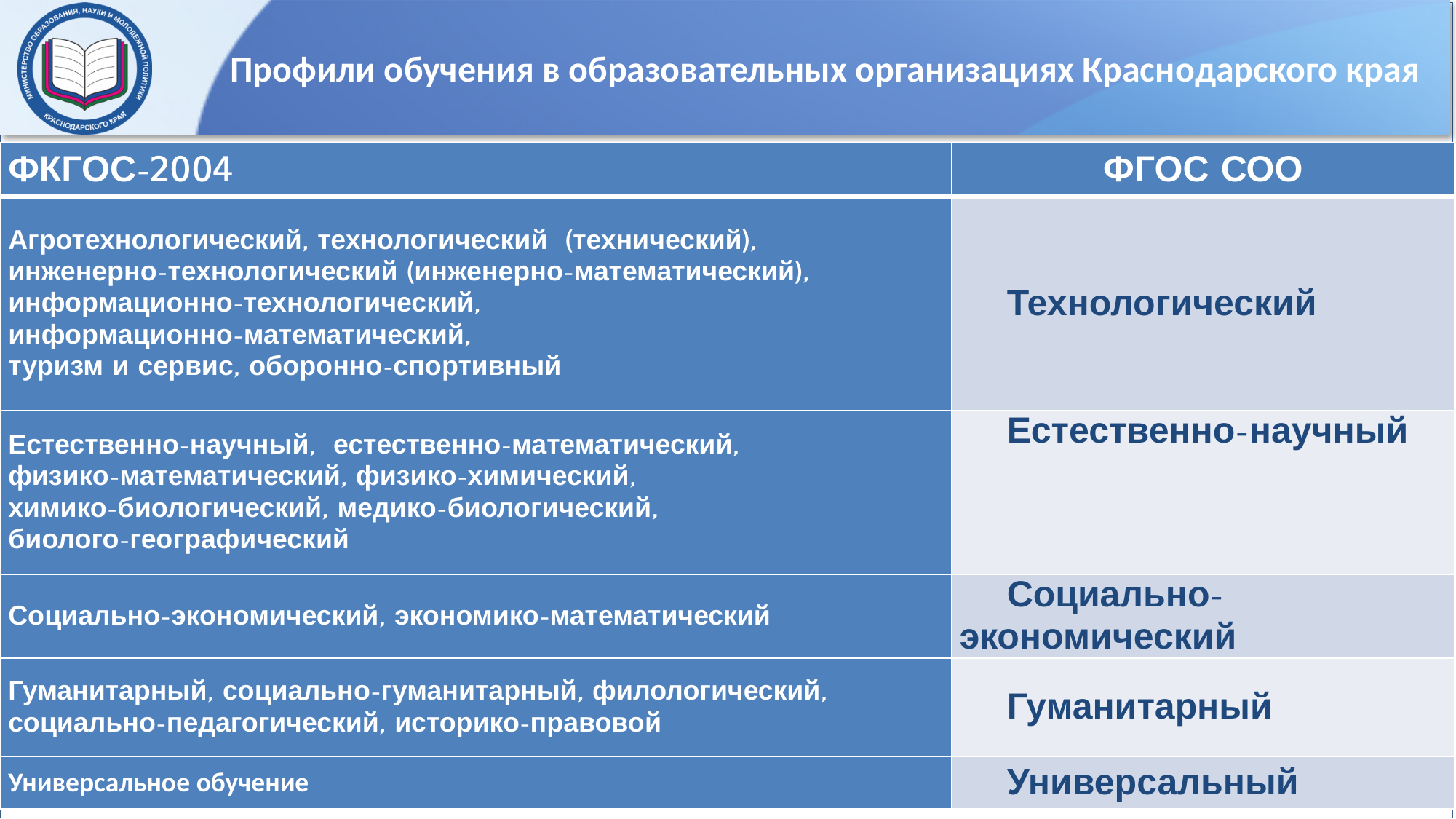

# Профили обучения в образовательных организациях Краснодарского края
| ФКГОС-2004 | ФГОС СОО |
| --- | --- |
| Агротехнологический, технологический (технический), инженерно-технологический (инженерно-математический), информационно-технологический, информационно-математический, туризм и сервис, оборонно-спортивный | Технологический |
| Естественно-научный, естественно-математический, физико-математический, физико-химический, химико-биологический, медико-биологический, биолого-географический | Естественно-научный |
| Социально-экономический, экономико-математический | Социально-экономический |
| Гуманитарный, социально-гуманитарный, филологический, социально-педагогический, историко-правовой | Гуманитарный |
| Универсальное обучение | Универсальный |